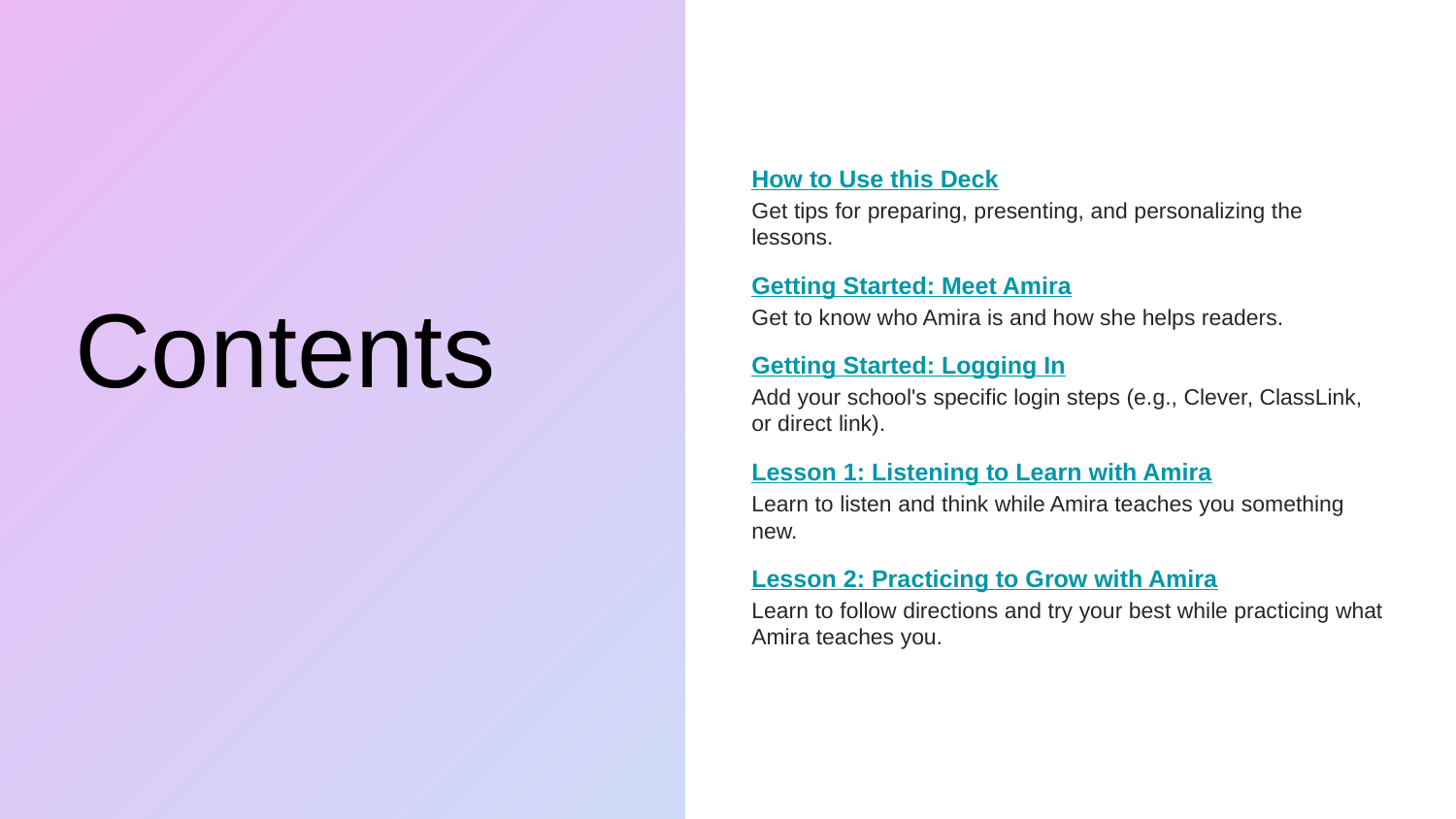

How to Use this Deck
Get tips for preparing, presenting, and personalizing the lessons.
Getting Started: Meet Amira
Get to know who Amira is and how she helps readers.
Getting Started: Logging In
Add your school's specific login steps (e.g., Clever, ClassLink, or direct link).
Lesson 1: Listening to Learn with Amira
Learn to listen and think while Amira teaches you something new.
Lesson 2: Practicing to Grow with Amira
Learn to follow directions and try your best while practicing what Amira teaches you.
# Contents